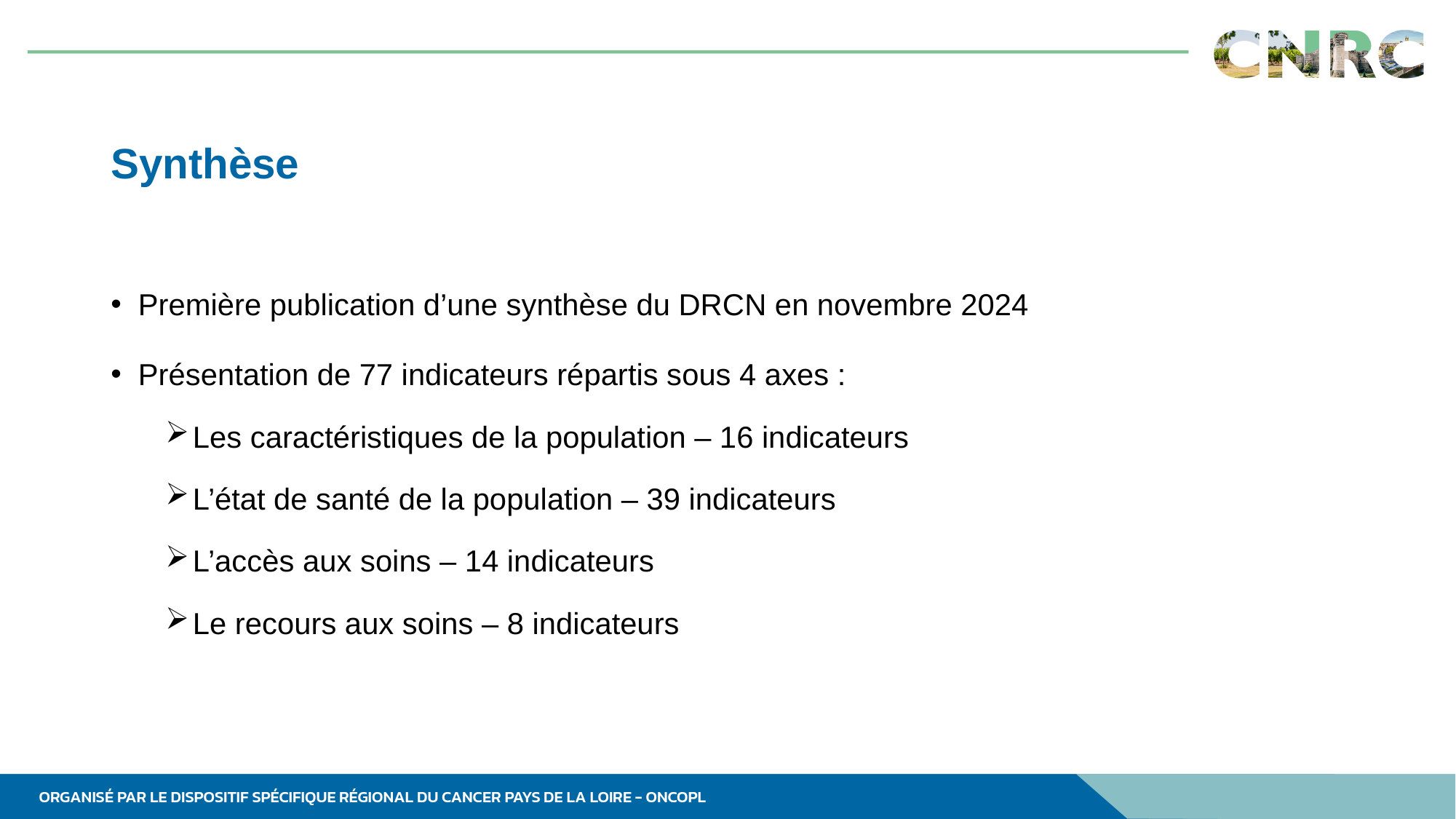

# Synthèse
Première publication d’une synthèse du DRCN en novembre 2024
Présentation de 77 indicateurs répartis sous 4 axes :
Les caractéristiques de la population – 16 indicateurs
L’état de santé de la population – 39 indicateurs
L’accès aux soins – 14 indicateurs
Le recours aux soins – 8 indicateurs